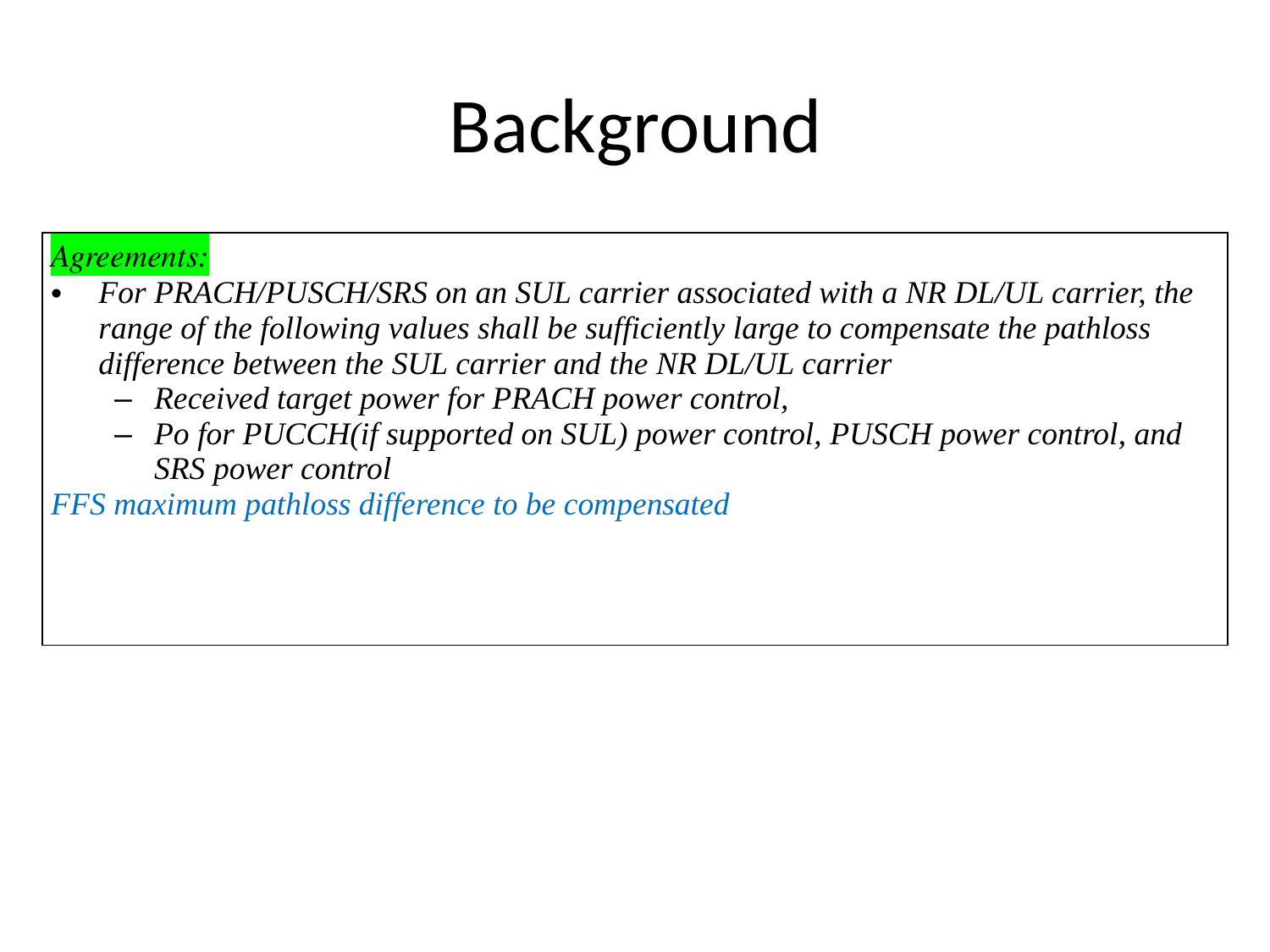

# Background
| Agreements: For PRACH/PUSCH/SRS on an SUL carrier associated with a NR DL/UL carrier, the range of the following values shall be sufficiently large to compensate the pathloss difference between the SUL carrier and the NR DL/UL carrier Received target power for PRACH power control, Po for PUCCH(if supported on SUL) power control, PUSCH power control, and SRS power control FFS maximum pathloss difference to be compensated |
| --- |